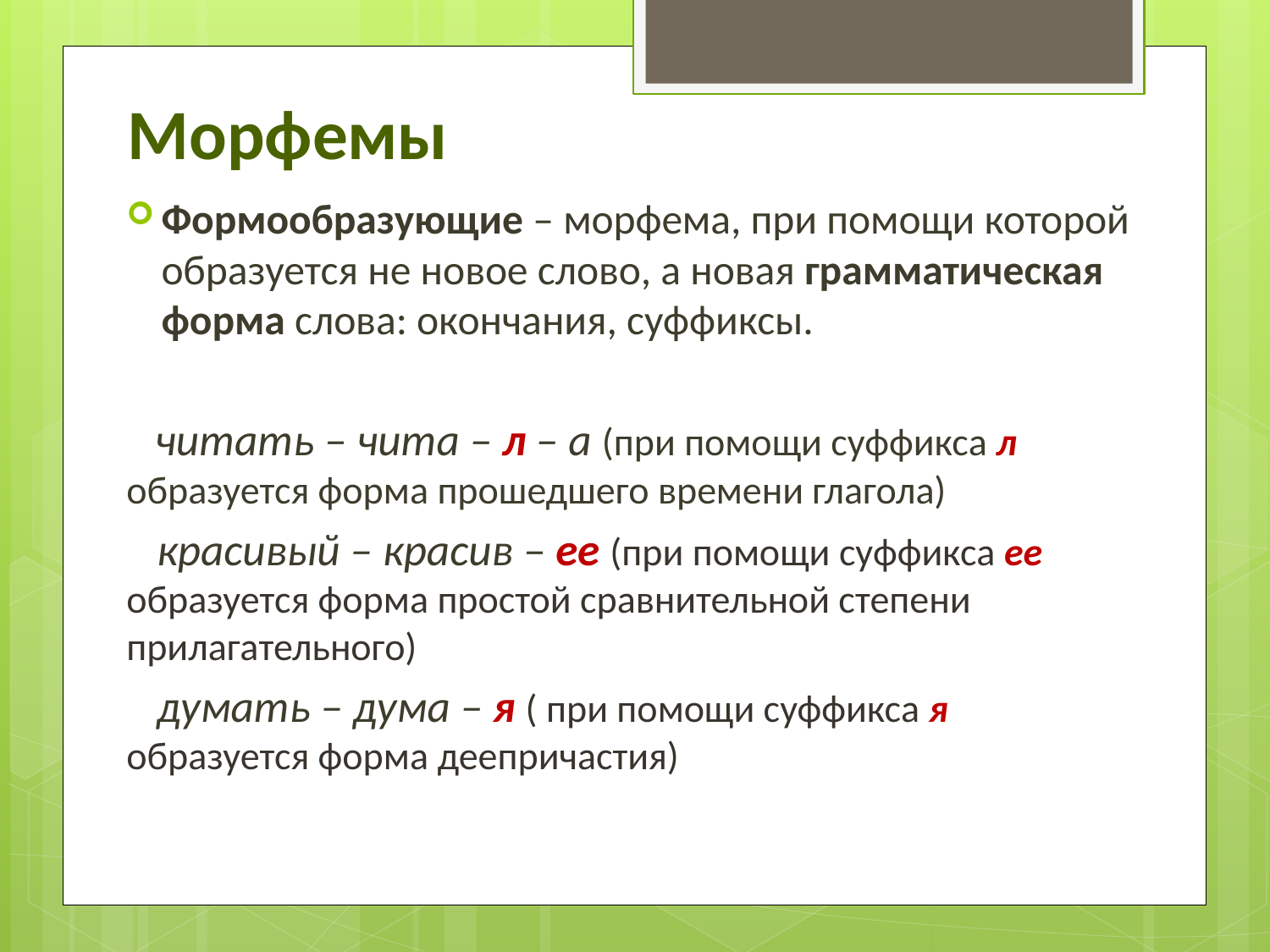

# Морфемы
Формообразующие – морфема, при помощи которой образуется не новое слово, а новая грамматическая форма слова: окончания, суффиксы.

   читать – чита – л – а (при помощи суффикса л образуется форма прошедшего времени глагола)
   красивый – красив – ее (при помощи суффикса ее образуется форма простой сравнительной степени прилагательного)
   думать – дума – я ( при помощи суффикса я образуется форма деепричастия)